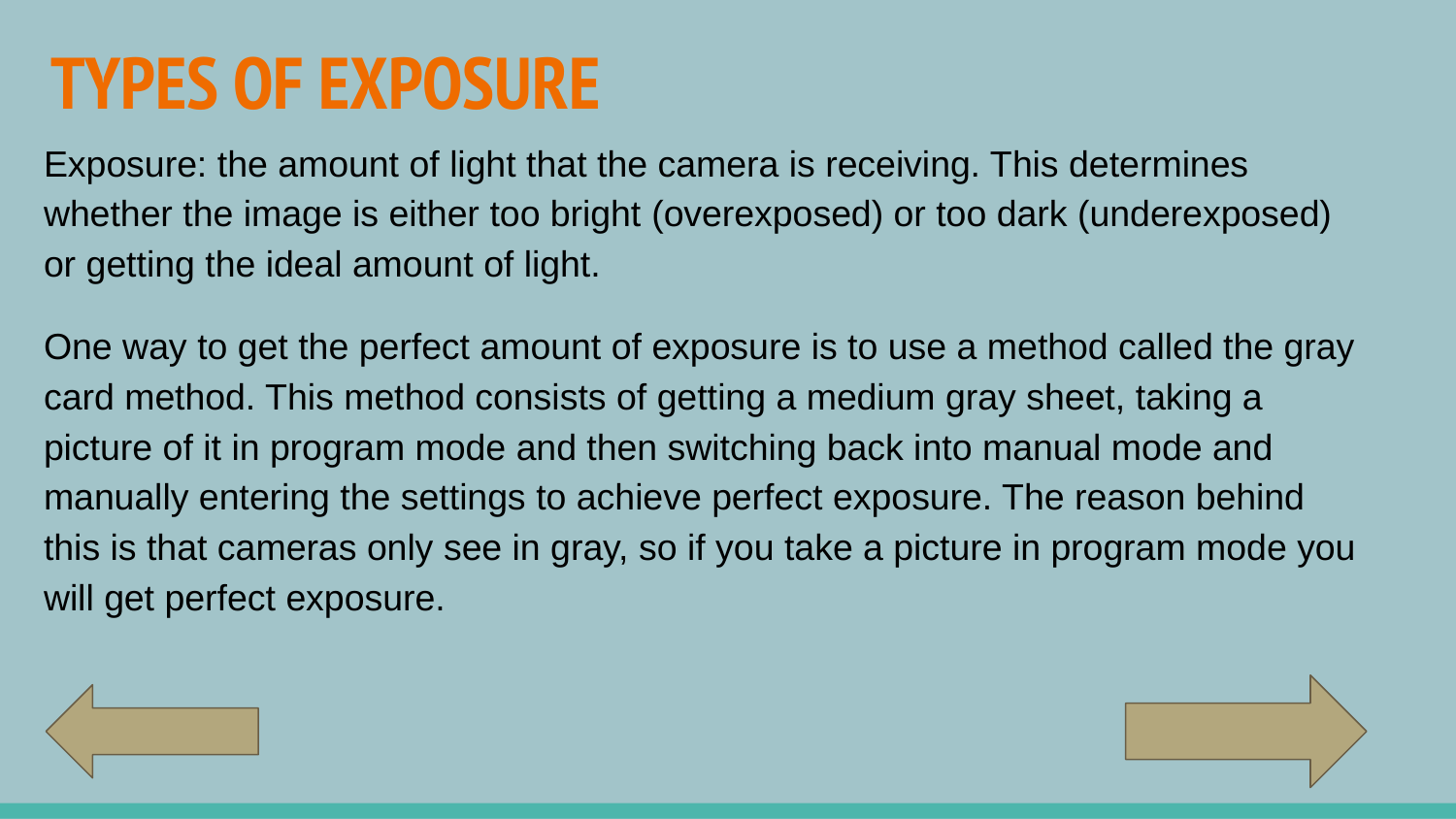

# TYPES OF EXPOSURE
Exposure: the amount of light that the camera is receiving. This determines whether the image is either too bright (overexposed) or too dark (underexposed) or getting the ideal amount of light.
One way to get the perfect amount of exposure is to use a method called the gray card method. This method consists of getting a medium gray sheet, taking a picture of it in program mode and then switching back into manual mode and manually entering the settings to achieve perfect exposure. The reason behind this is that cameras only see in gray, so if you take a picture in program mode you will get perfect exposure.